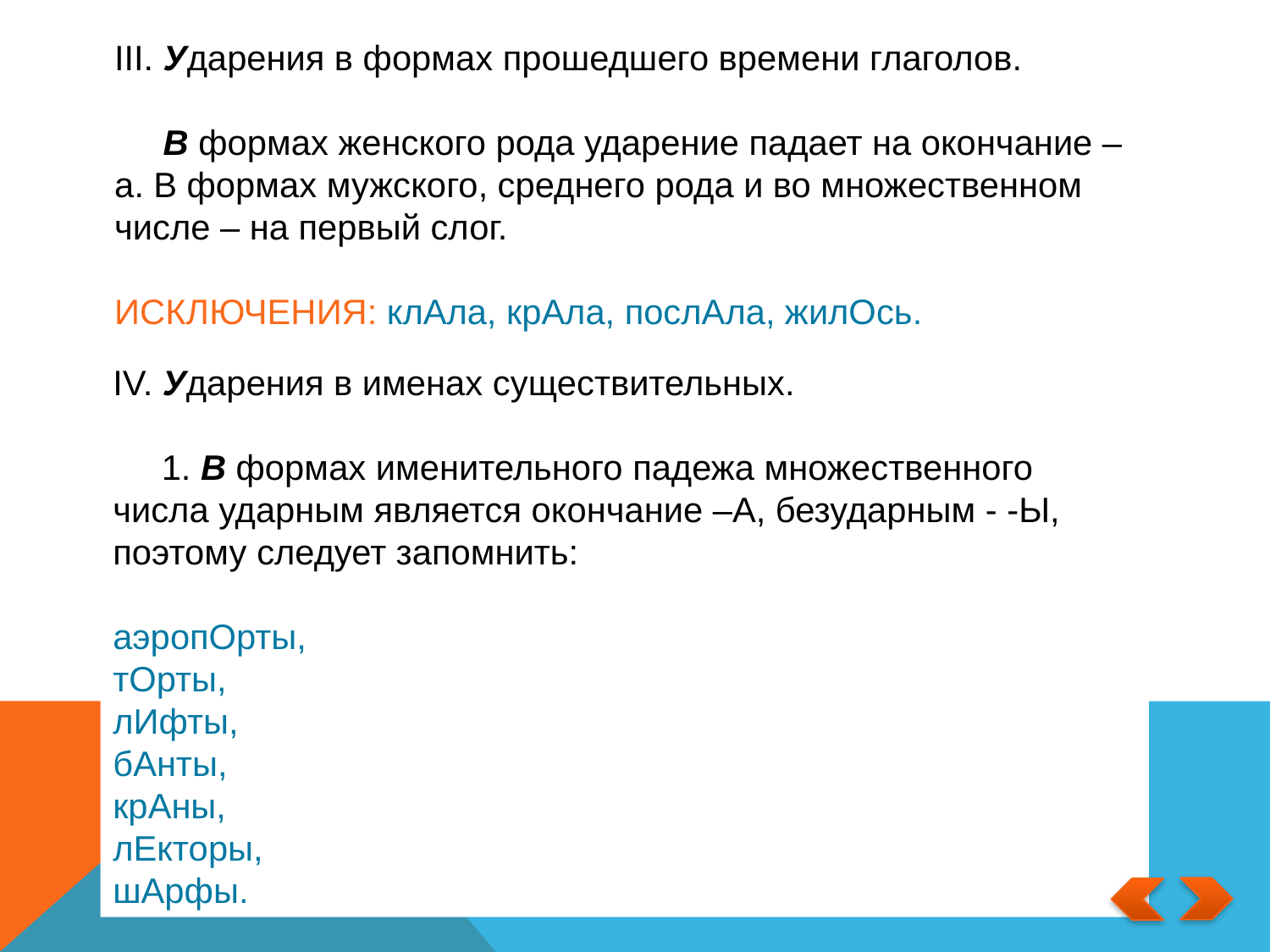

III. Ударения в формах прошедшего времени глаголов.
     В формах женского рода ударение падает на окончание –а. В формах мужского, среднего рода и во множественном числе – на первый слог.
ИСКЛЮЧЕНИЯ: клАла, крАла, послАла, жилОсь.
IV. Ударения в именах существительных.
     1. В формах именительного падежа множественного числа ударным является окончание –А, безударным - -Ы, поэтому следует запомнить:
аэропОрты,
тОрты,
лИфты,
бАнты,
крАны,
лЕкторы,
шАрфы.